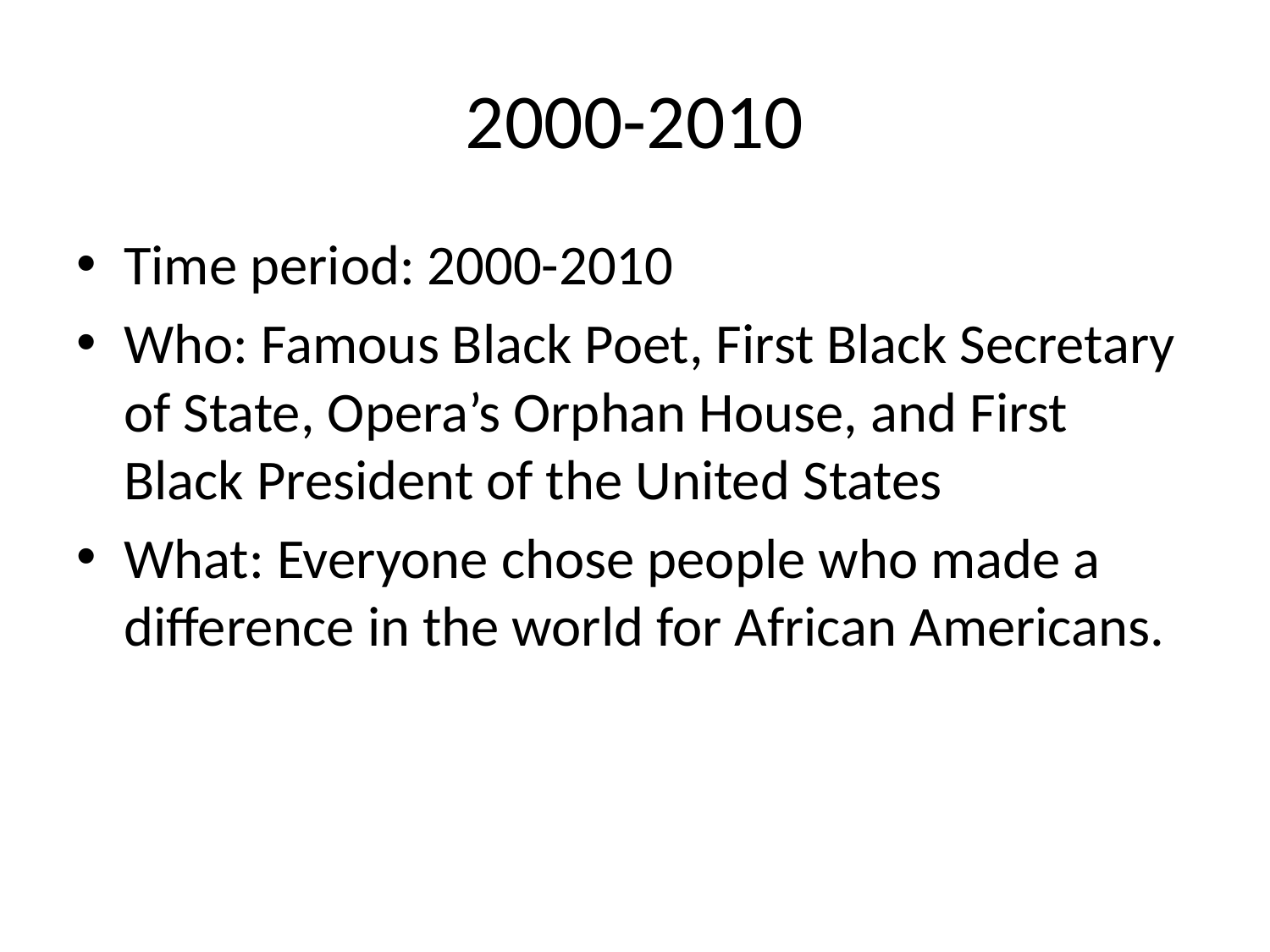

# 2000-2010
Time period: 2000-2010
Who: Famous Black Poet, First Black Secretary of State, Opera’s Orphan House, and First Black President of the United States
What: Everyone chose people who made a difference in the world for African Americans.